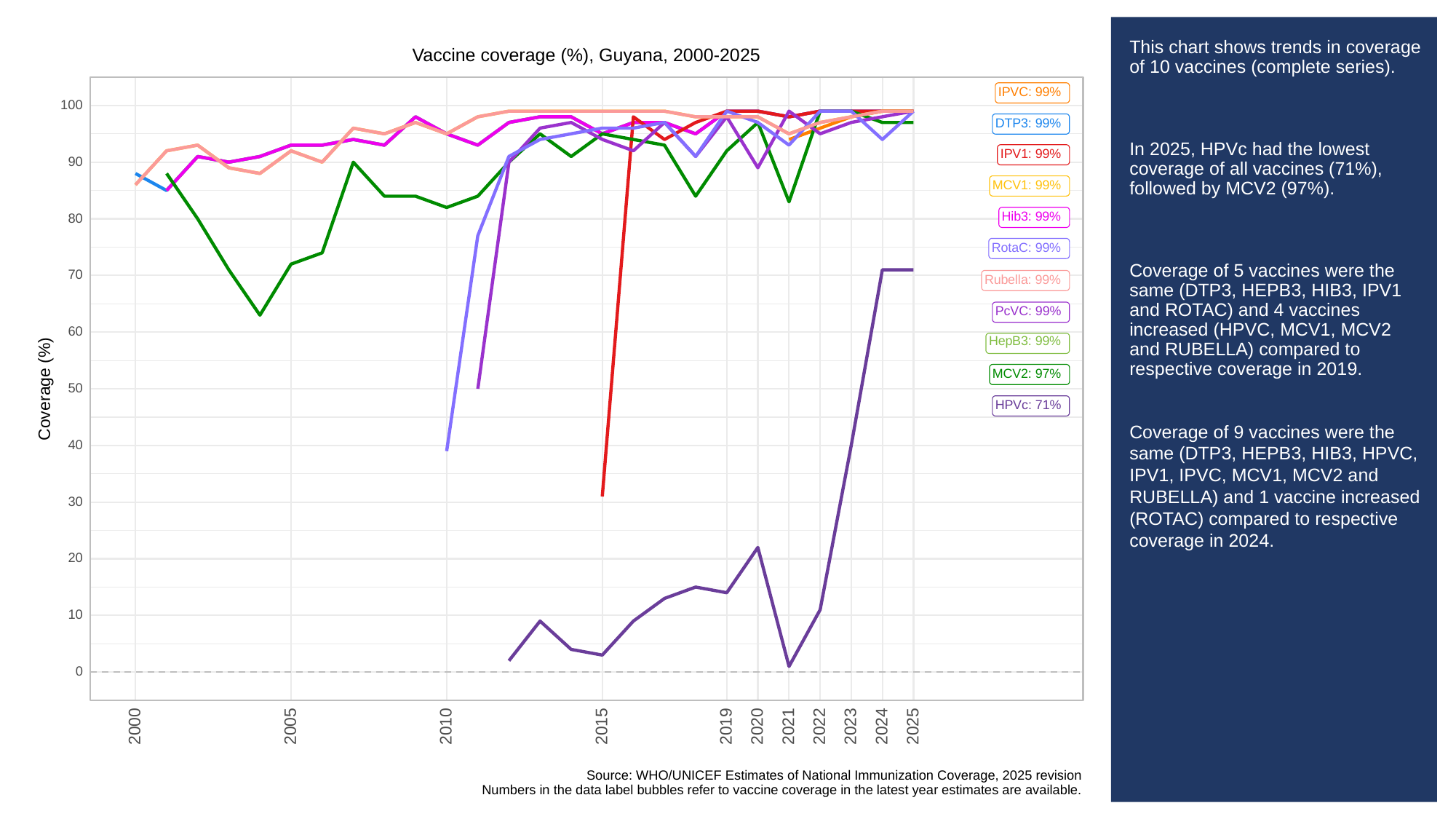

# This chart shows trends in coverage of 10 vaccines (complete series).

In 2025, HPVc had the lowest coverage of all vaccines (71%), followed by MCV2 (97%).

Coverage of 5 vaccines were the same (DTP3, HEPB3, HIB3, IPV1 and ROTAC) and 4 vaccines increased (HPVC, MCV1, MCV2 and RUBELLA) compared to respective coverage in 2019.

Coverage of 9 vaccines were the same (DTP3, HEPB3, HIB3, HPVC, IPV1, IPVC, MCV1, MCV2 and RUBELLA) and 1 vaccine increased (ROTAC) compared to respective coverage in 2024.

Vaccine coverage (%), Guyana, 2000-2025

IPVC: 99%

100

DTP3: 99%

IPV1: 99%
90

MCV1: 99%

Hib3: 99%
80

RotaC: 99%

70

Rubella: 99%

PcVC: 99%
60

HepB3: 99%

MCV2: 97%
Coverage (%)
50

HPVc: 71%

40

30

20

10

0

2023
2000
2005
2010
2015
2019
2020
2021
2022
2024
2025
Source: WHO/UNICEF Estimates of National Immunization Coverage, 2025 revision
Numbers in the data label bubbles refer to vaccine coverage in the latest year estimates are available.